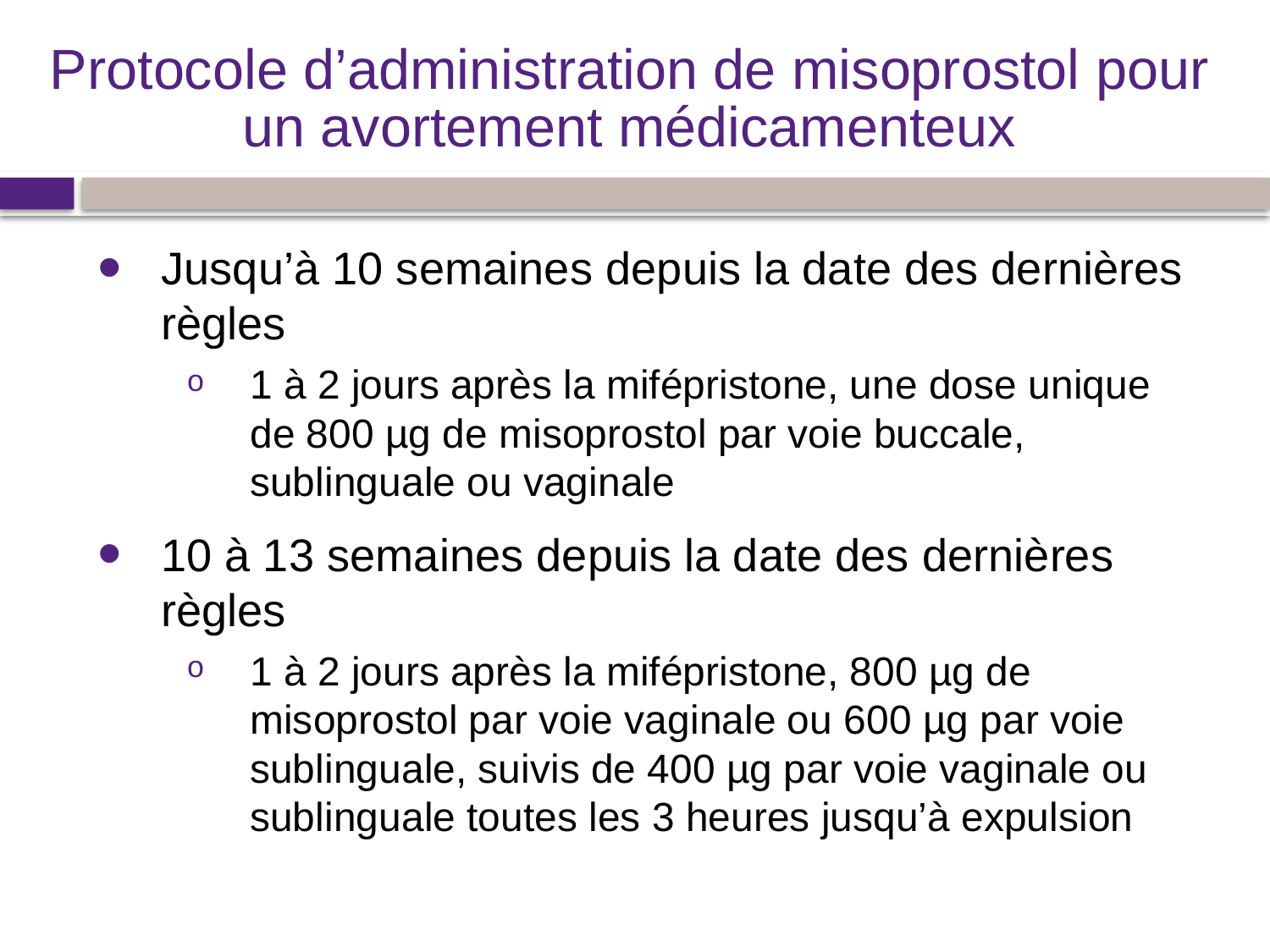

# Protocole d’administration de misoprostol pour un avortement médicamenteux
Jusqu’à 10 semaines depuis la date des dernières règles
1 à 2 jours après la mifépristone, une dose unique de 800 µg de misoprostol par voie buccale, sublinguale ou vaginale
10 à 13 semaines depuis la date des dernières règles
1 à 2 jours après la mifépristone, 800 µg de misoprostol par voie vaginale ou 600 µg par voie sublinguale, suivis de 400 µg par voie vaginale ou sublinguale toutes les 3 heures jusqu’à expulsion